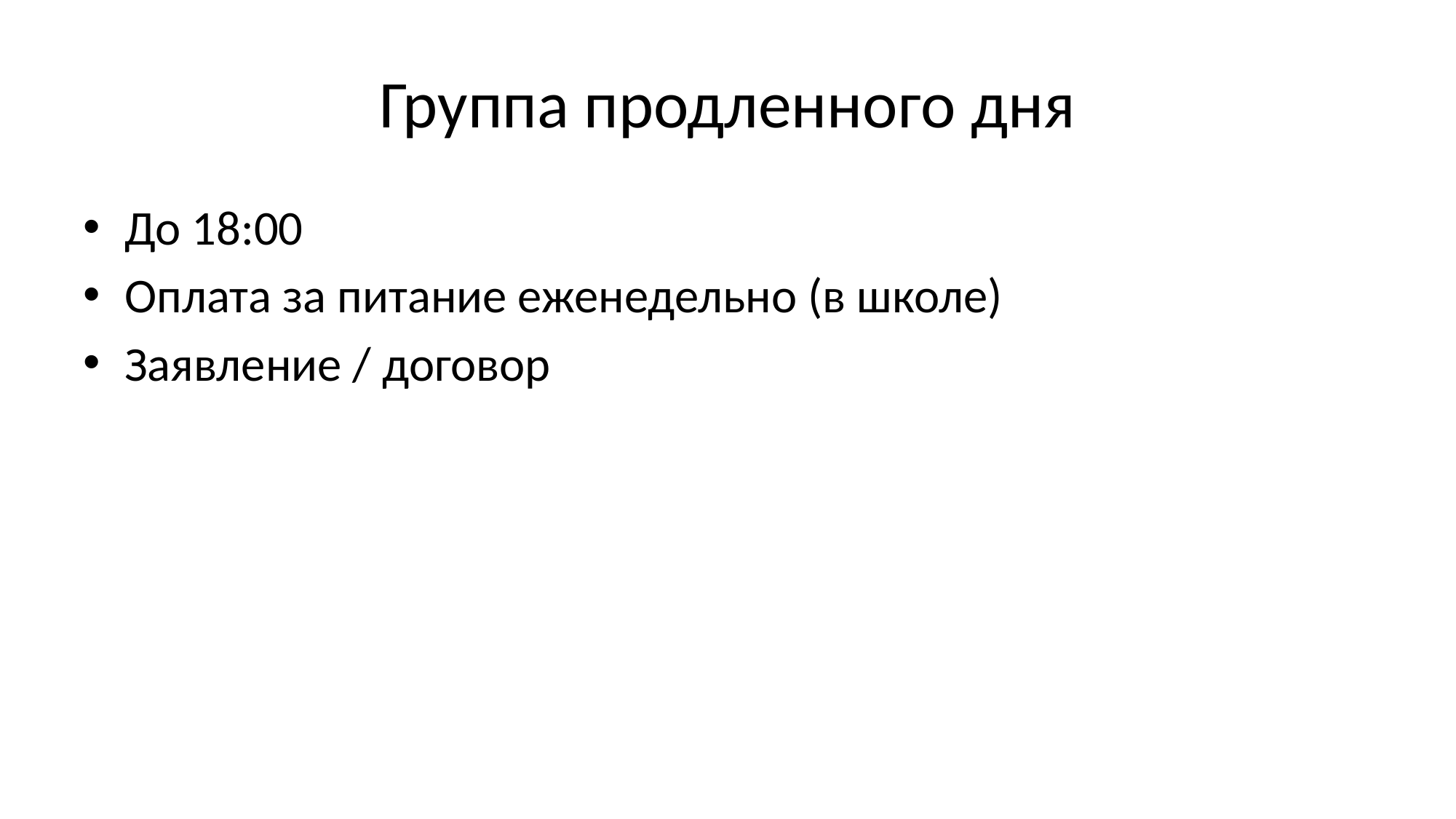

# Группа продленного дня
До 18:00
Оплата за питание еженедельно (в школе)
Заявление / договор